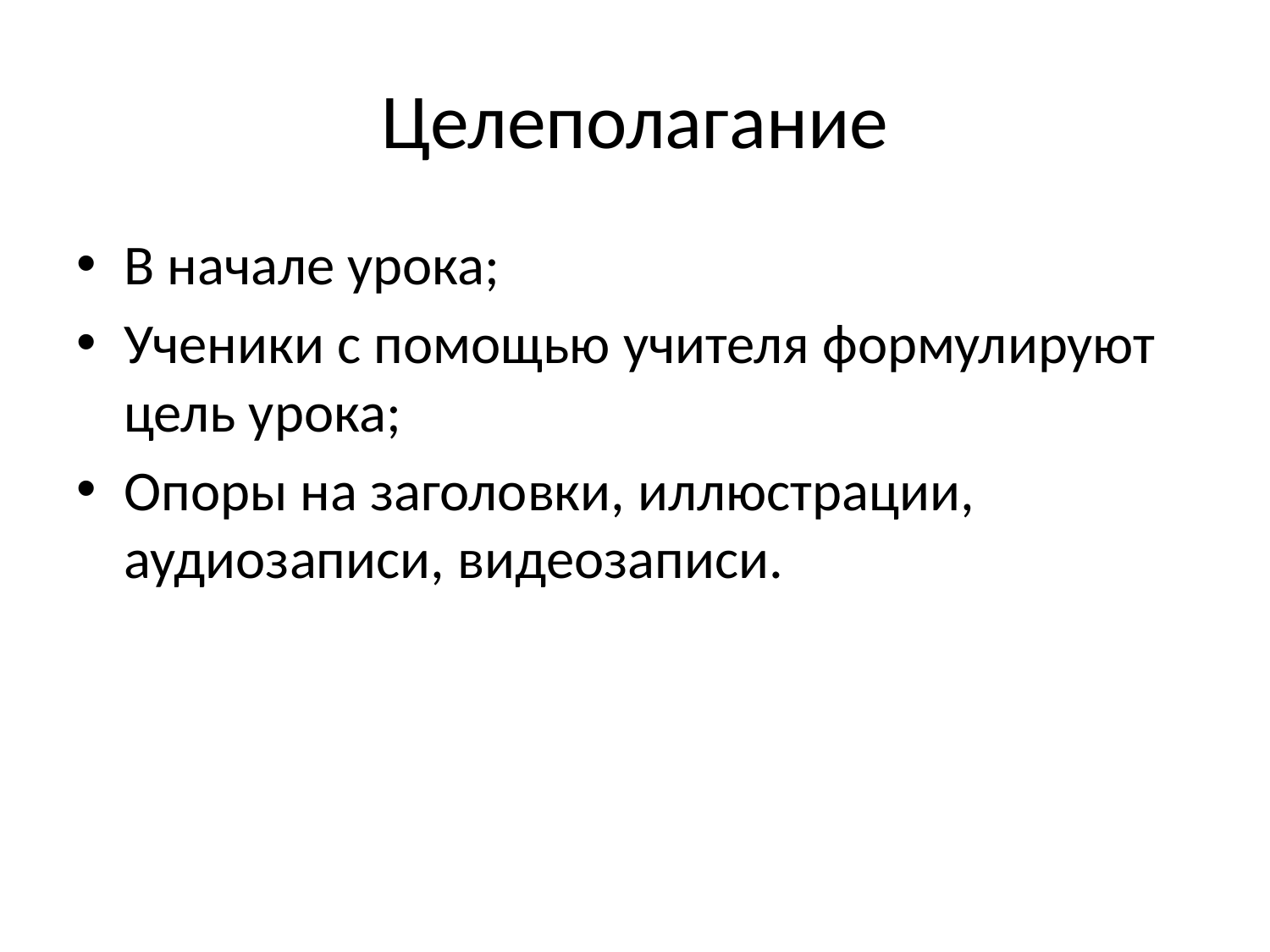

# Целеполагание
В начале урока;
Ученики с помощью учителя формулируют цель урока;
Опоры на заголовки, иллюстрации, аудиозаписи, видеозаписи.